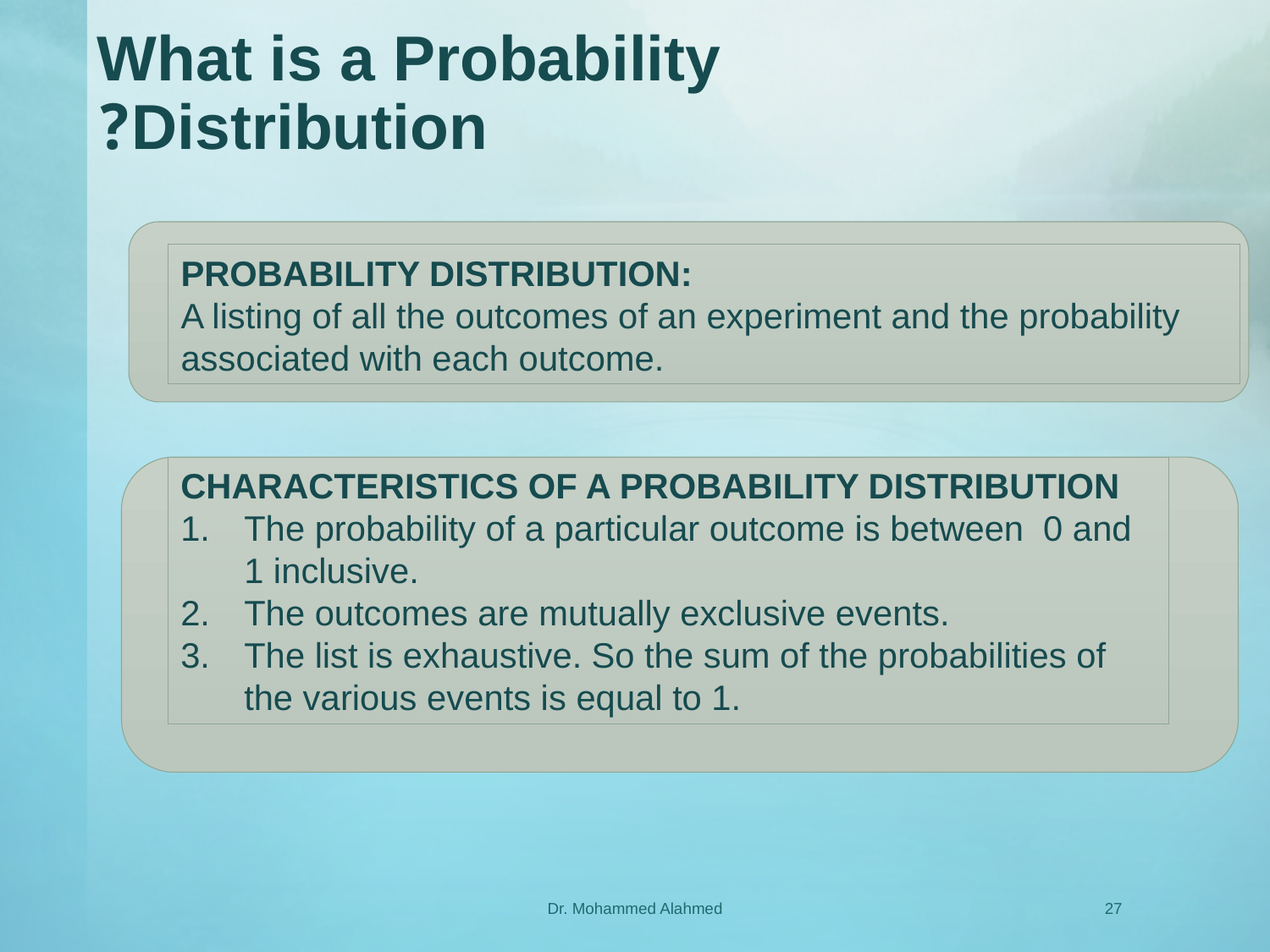

# What is a Probability Distribution?

PROBABILITY DISTRIBUTION:
A listing of all the outcomes of an experiment and the probability associated with each outcome.

CHARACTERISTICS OF A PROBABILITY DISTRIBUTION
The probability of a particular outcome is between  0 and 1 inclusive.
The outcomes are mutually exclusive events.
The list is exhaustive. So the sum of the probabilities of the various events is equal to 1.
Dr. Mohammed Alahmed
27